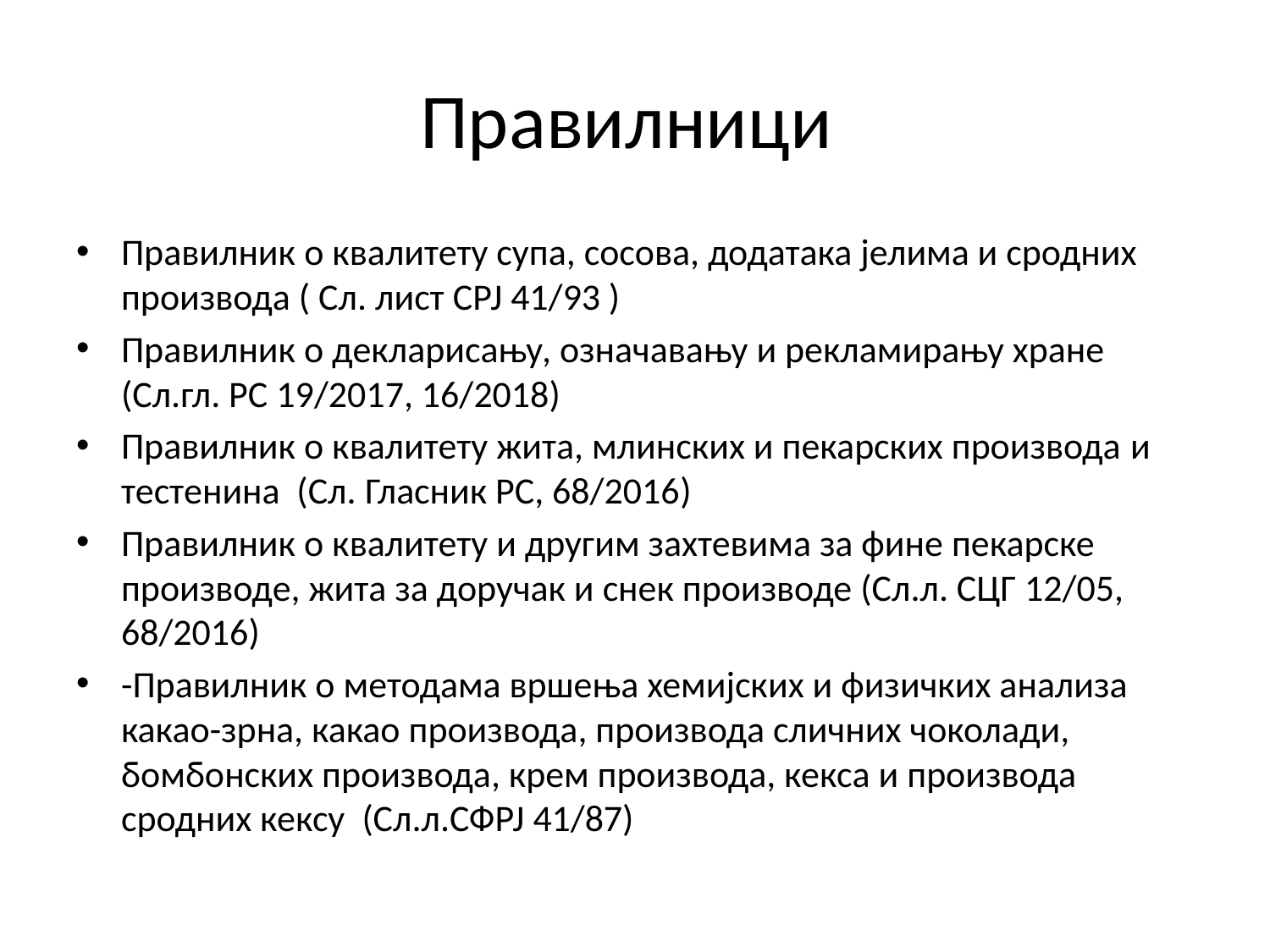

# Правилници
Правилник о квалитету супа, сосова, додатака јелима и сродних производа ( Сл. лист СРЈ 41/93 )
Правилник о декларисању, означавању и рекламирању хране (Сл.гл. РС 19/2017, 16/2018)
Правилник о квалитету жита, млинских и пекарских производа и тестенина  (Сл. Гласник РС, 68/2016)
Правилник о квалитету и другим захтевима за фине пекарске производе, жита за доручак и снек производе (Сл.л. СЦГ 12/05, 68/2016)
-Правилник о методама вршења хемијских и физичких анализа какао-зрна, какао производа, производа сличних чоколади, бомбонских производа, крем производа, кекса и производа сродних кексу  (Сл.л.СФРЈ 41/87)